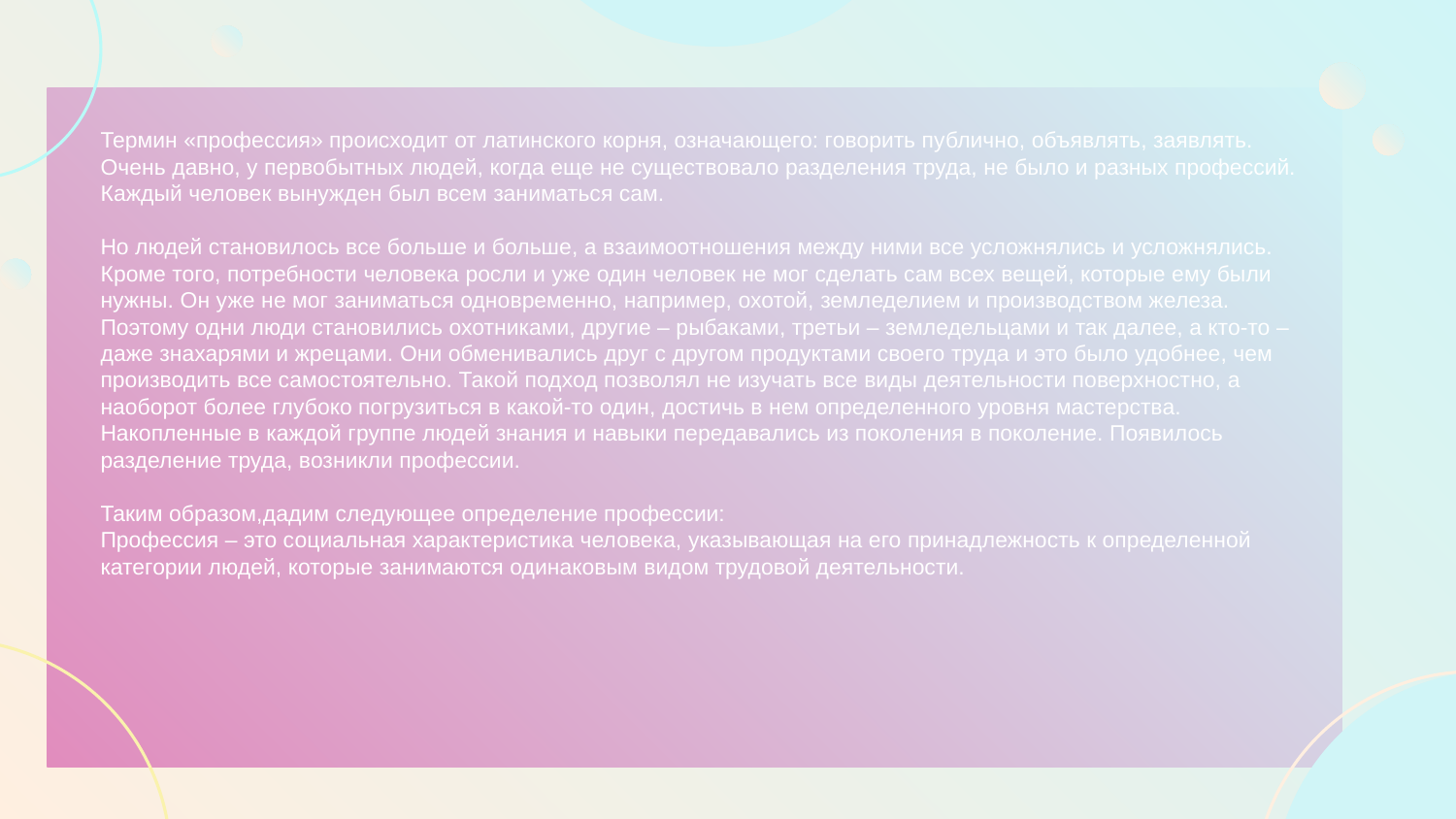

Термин «профессия» происходит от латинского корня, означающего: говорить публично, объявлять, заявлять. Очень давно, у первобытных людей, когда еще не существовало разделения труда, не было и разных профессий. Каждый человек вынужден был всем заниматься сам.

Но людей становилось все больше и больше, а взаимоотношения между ними все усложнялись и усложнялись. Кроме того, потребности человека росли и уже один человек не мог сделать сам всех вещей, которые ему были нужны. Он уже не мог заниматься одновременно, например, охотой, земледелием и производством железа. Поэтому одни люди становились охотниками, другие – рыбаками, третьи – земледельцами и так далее, а кто-то – даже знахарями и жрецами. Они обменивались друг с другом продуктами своего труда и это было удобнее, чем производить все самостоятельно. Такой подход позволял не изучать все виды деятельности поверхностно, а наоборот более глубоко погрузиться в какой-то один, достичь в нем определенного уровня мастерства. Накопленные в каждой группе людей знания и навыки передавались из поколения в поколение. Появилось разделение труда, возникли профессии.

Таким образом,дадим следующее определение профессии:
Профессия – это социальная характеристика человека, указывающая на его принадлежность к определенной категории людей, которые занимаются одинаковым видом трудовой деятельности.